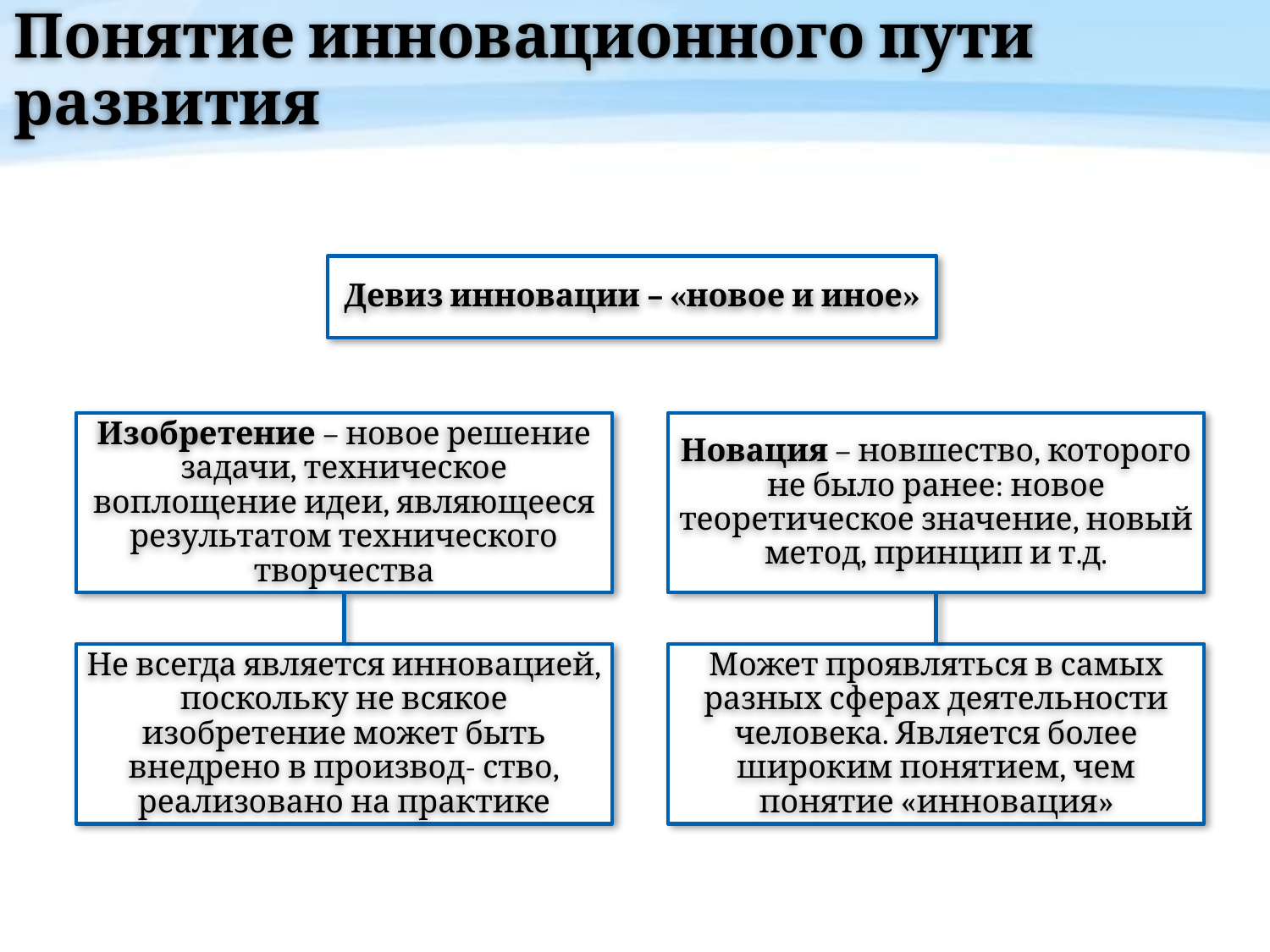

# Понятие инновационного пути развития

Девиз инновации – «новое и иное»

Новация – новшество, которого не было ранее: новое теоретическое значение, новый метод, принцип и т.д.

Изобретение – новое решение задачи, техническое воплощение идеи, являющееся результатом технического творчества

Не всегда является инновацией, поскольку не всякое изобретение может быть внедрено в производ- ство, реализовано на практике

Может проявляться в самых разных сферах деятельности человека. Является более широким понятием, чем понятие «инновация»